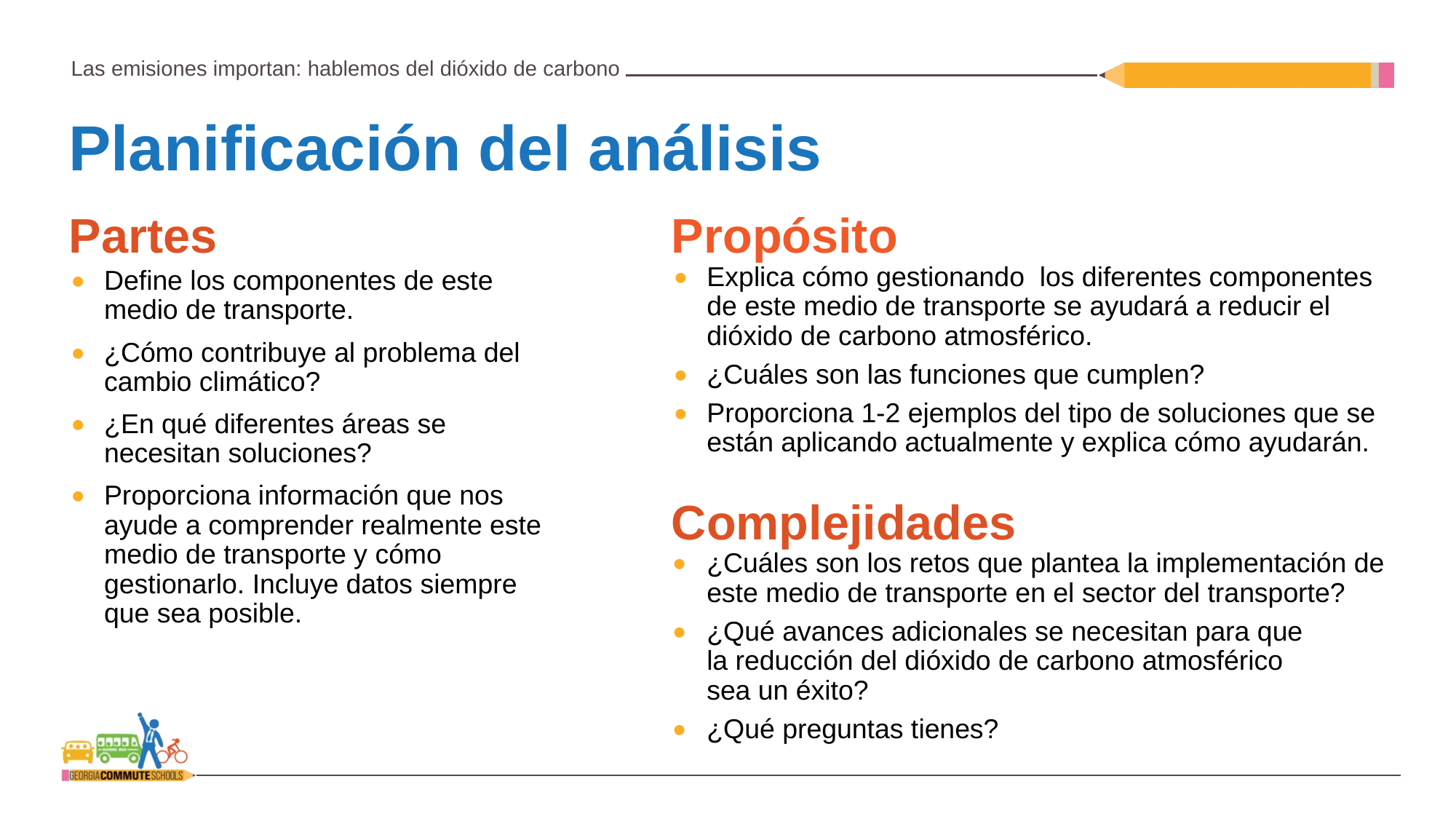

# Planificación del análisis
Partes
Define los componentes de este medio de transporte.
¿Cómo contribuye al problema del
cambio climático?
¿En qué diferentes áreas se necesitan soluciones?
Proporciona información que nos ayude a comprender realmente este medio de transporte y cómo gestionarlo. Incluye datos siempre que sea posible.

Propósito
Explica cómo gestionando  los diferentes componentes de este medio de transporte se ayudará a reducir el dióxido de carbono atmosférico.
¿Cuáles son las funciones que cumplen?
Proporciona 1-2 ejemplos del tipo de soluciones que se están aplicando actualmente y explica cómo ayudarán.
Complejidades
¿Cuáles son los retos que plantea la implementación de este medio de transporte en el sector del transporte?
¿Qué avances adicionales se necesitan para que
la reducción del dióxido de carbono atmosférico
sea un éxito?
¿Qué preguntas tienes?